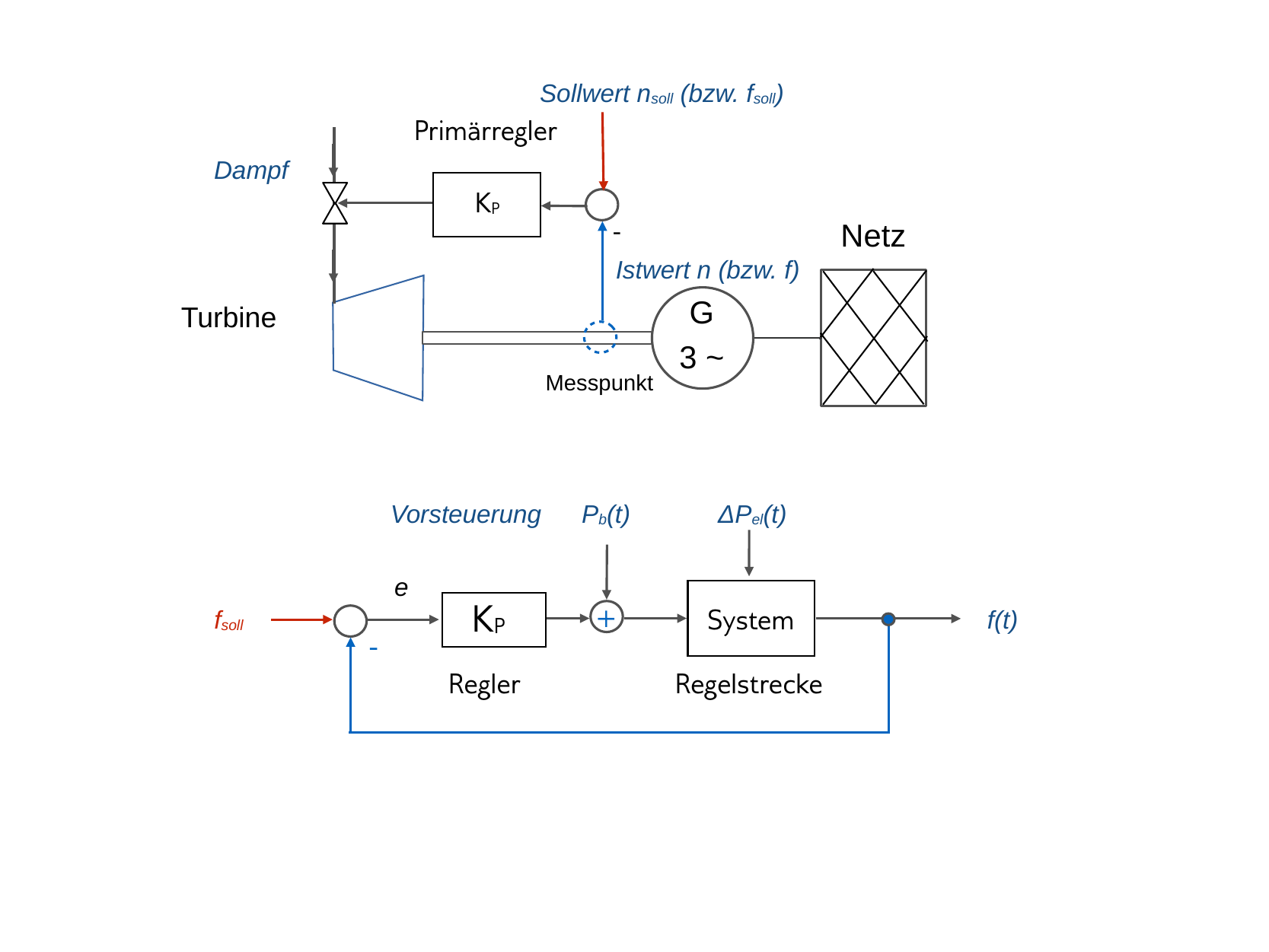

Sollwert nsoll (bzw. fsoll)
Primärregler

Dampf

KP

-
Netz

Istwert n (bzw. f)

G
3 ~
Turbine

Messpunkt
Vorsteuerung
Pb(t)
ΔPel(t)

+

e

System
KP

fsoll
f(t)

-

Regler
Regelstrecke